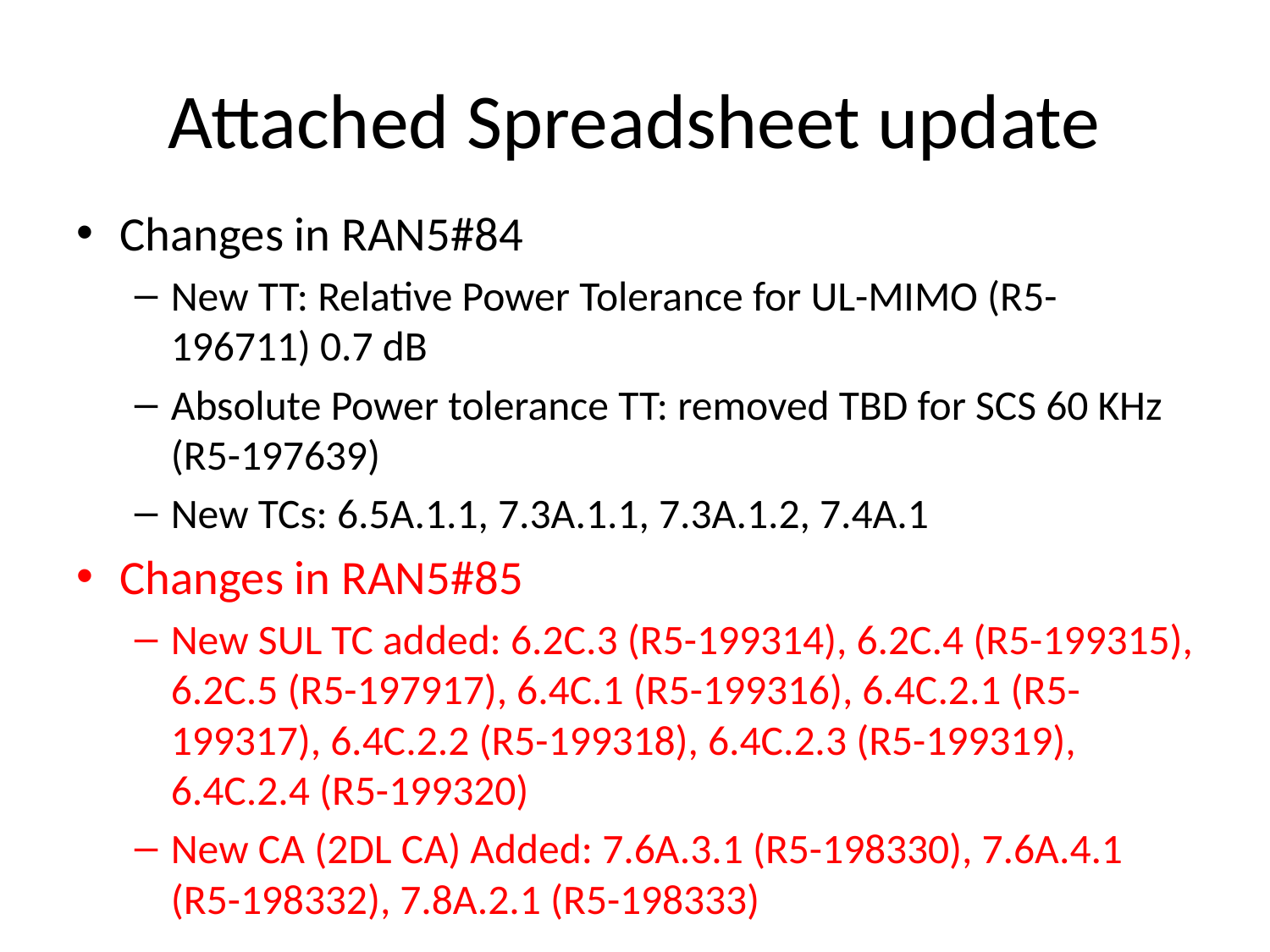

# Attached Spreadsheet update
Changes in RAN5#84
New TT: Relative Power Tolerance for UL-MIMO (R5-196711) 0.7 dB
Absolute Power tolerance TT: removed TBD for SCS 60 KHz (R5-197639)
New TCs: 6.5A.1.1, 7.3A.1.1, 7.3A.1.2, 7.4A.1
Changes in RAN5#85
New SUL TC added: 6.2C.3 (R5-199314), 6.2C.4 (R5-199315), 6.2C.5 (R5-197917), 6.4C.1 (R5-199316), 6.4C.2.1 (R5-199317), 6.4C.2.2 (R5-199318), 6.4C.2.3 (R5-199319), 6.4C.2.4 (R5-199320)
New CA (2DL CA) Added: 7.6A.3.1 (R5-198330), 7.6A.4.1 (R5-198332), 7.8A.2.1 (R5-198333)